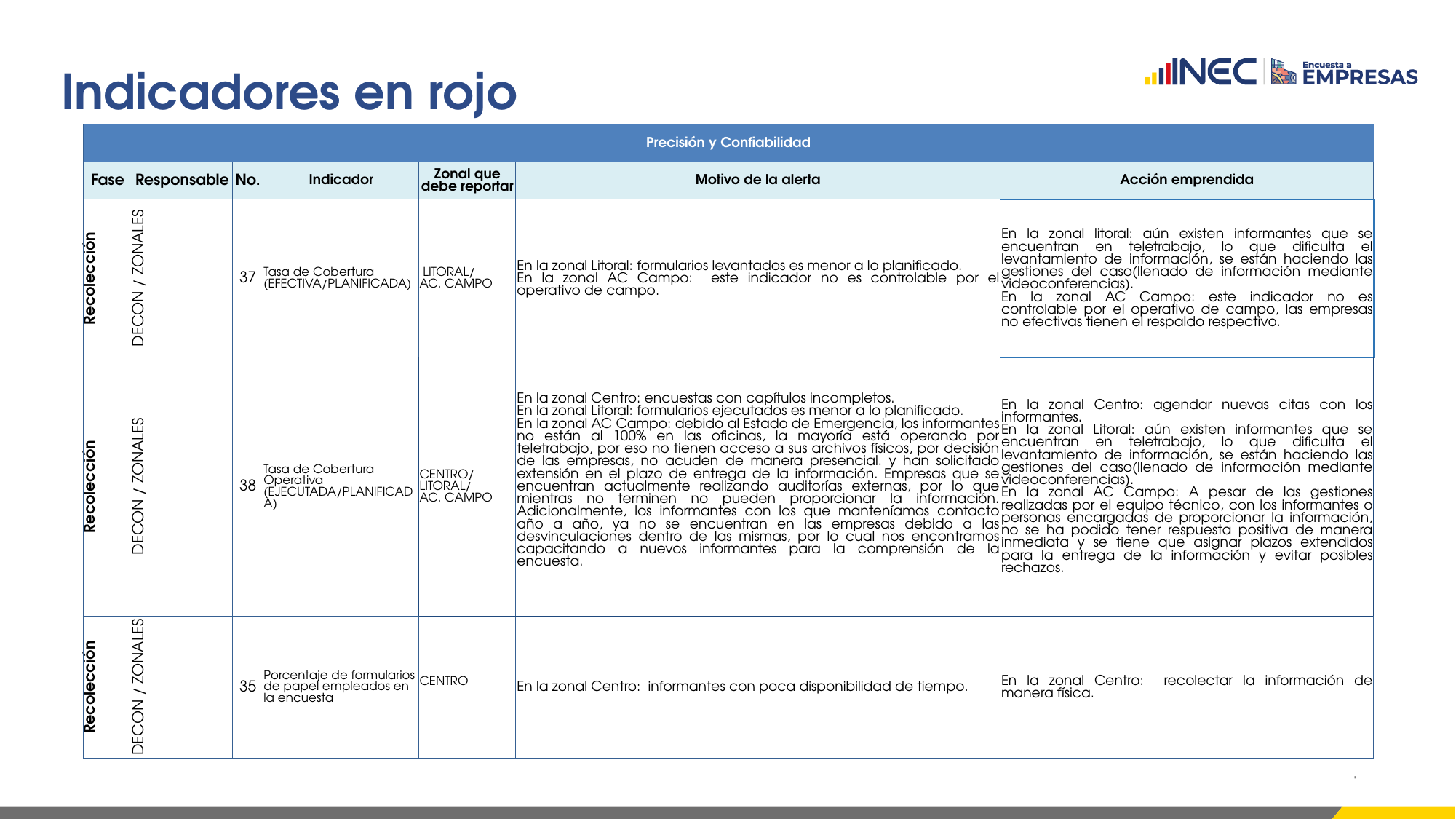

Indicadores en rojo
| Precisión y Confiabilidad |  |  |  |  |  |  |
| --- | --- | --- | --- | --- | --- | --- |
| Fase | Responsable | No. | Indicador | Zonal que debe reportar | Motivo de la alerta | Acción emprendida |
| Recolección | DECON / ZONALES | 37 | Tasa de Cobertura (EFECTIVA/PLANIFICADA) | LITORAL/ AC. CAMPO | En la zonal Litoral: formularios levantados es menor a lo planificado. En la zonal AC Campo: este indicador no es controlable por el operativo de campo. | En la zonal litoral: aún existen informantes que se encuentran en teletrabajo, lo que dificulta el levantamiento de información, se están haciendo las gestiones del caso(llenado de información mediante videoconferencias). En la zonal AC Campo: este indicador no es controlable por el operativo de campo, las empresas no efectivas tienen el respaldo respectivo. |
| Recolección | DECON / ZONALES | 38 | Tasa de Cobertura Operativa (EJECUTADA/PLANIFICADA) | CENTRO/ LITORAL/ AC. CAMPO | En la zonal Centro: encuestas con capítulos incompletos. En la zonal Litoral: formularios ejecutados es menor a lo planificado. En la zonal AC Campo: debido al Estado de Emergencia, los informantes no están al 100% en las oficinas, la mayoría está operando por teletrabajo, por eso no tienen acceso a sus archivos físicos, por decisión de las empresas, no acuden de manera presencial. y han solicitado extensión en el plazo de entrega de la información. Empresas que se encuentran actualmente realizando auditorías externas, por lo que mientras no terminen no pueden proporcionar la información. Adicionalmente, los informantes con los que manteníamos contacto año a año, ya no se encuentran en las empresas debido a las desvinculaciones dentro de las mismas, por lo cual nos encontramos capacitando a nuevos informantes para la comprensión de la encuesta. | En la zonal Centro: agendar nuevas citas con los informantes. En la zonal Litoral: aún existen informantes que se encuentran en teletrabajo, lo que dificulta el levantamiento de información, se están haciendo las gestiones del caso(llenado de información mediante videoconferencias). En la zonal AC Campo: A pesar de las gestiones realizadas por el equipo técnico, con los informantes o personas encargadas de proporcionar la información, no se ha podido tener respuesta positiva de manera inmediata y se tiene que asignar plazos extendidos para la entrega de la información y evitar posibles rechazos. |
| Recolección | DECON / ZONALES | 35 | Porcentaje de formularios de papel empleados en la encuesta | CENTRO | En la zonal Centro: informantes con poca disponibilidad de tiempo. | En la zonal Centro: recolectar la información de manera física. |